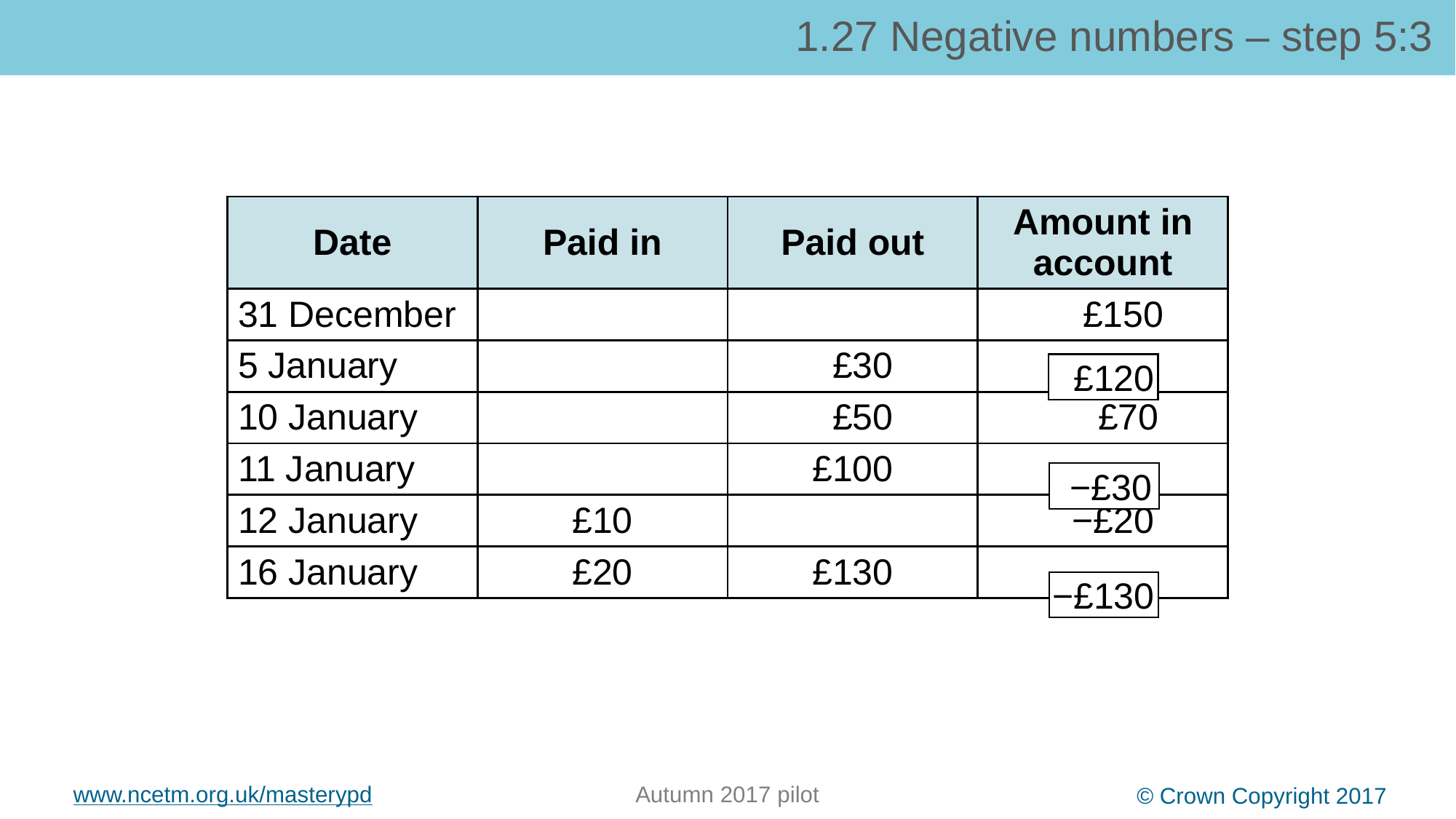

1.27 Negative numbers – step 5:3
| Date | Paid in | Paid out | Amount in account |
| --- | --- | --- | --- |
| 31 December |  |  | £150 |
| 5 January |  | £30 |  |
| 10 January |  | £50 | £70 |
| 11 January |  | £100 |  |
| 12 January | £10 |  | −£20 |
| 16 January | £20 | £130 |  |
£120

−£30

−£130